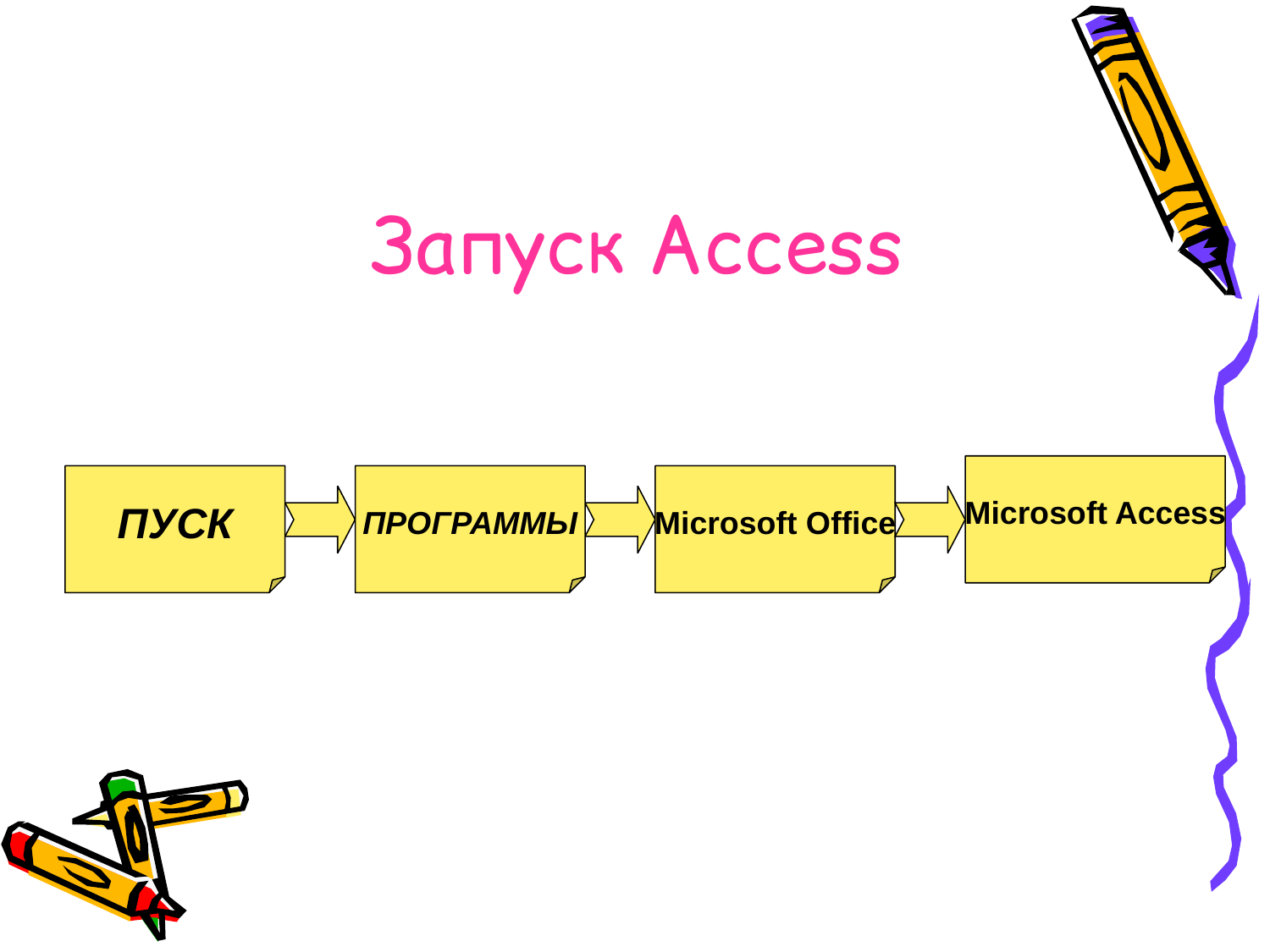

# Запуск Access
Microsoft Access
ПУСК
ПРОГРАММЫ
Microsoft Office